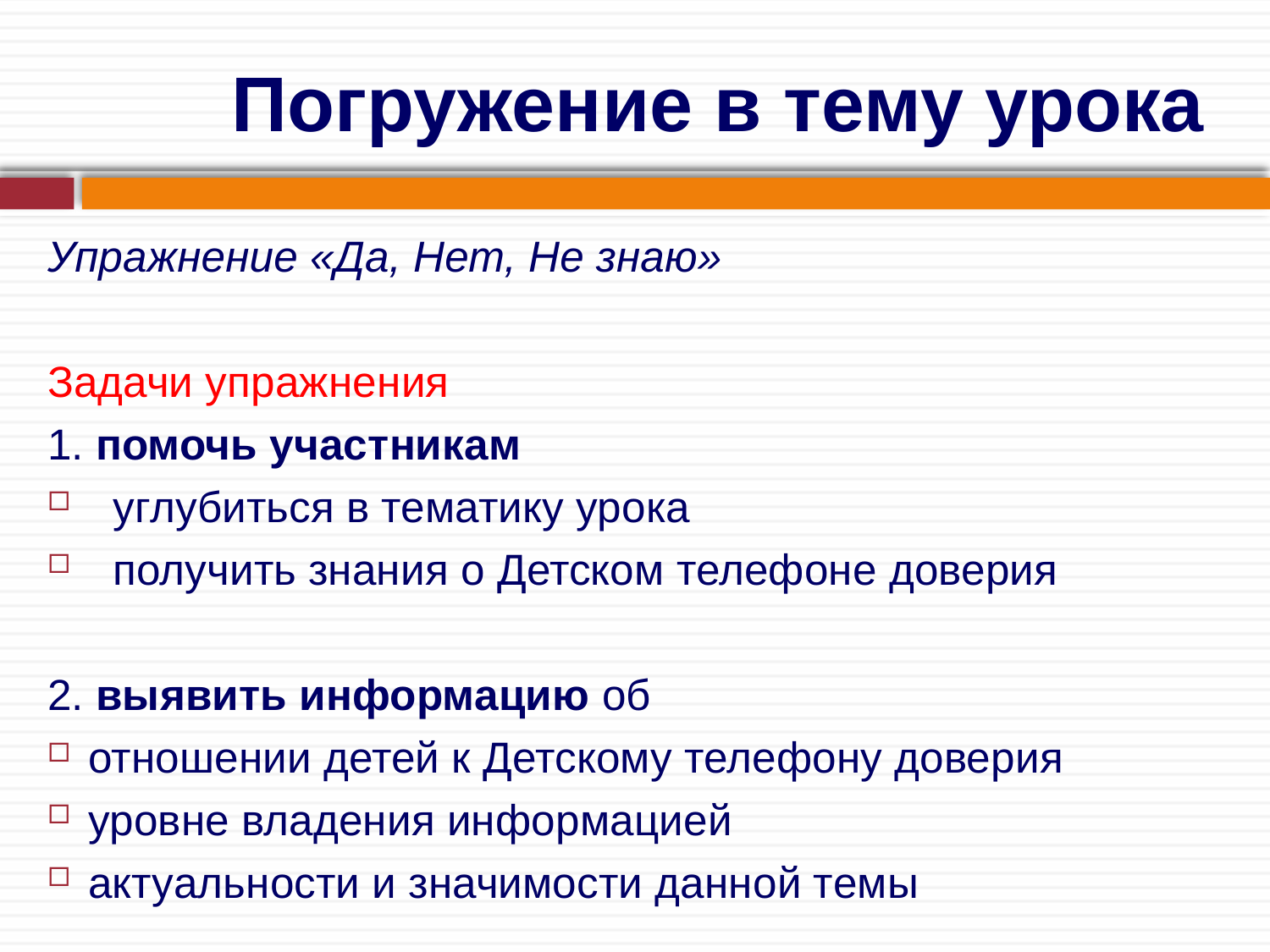

# Погружение в тему урока
Упражнение «Да, Нет, Не знаю»

Задачи упражнения
1. помочь участникам
углубиться в тематику урока
получить знания о Детском телефоне доверия

2. выявить информацию об
отношении детей к Детскому телефону доверия
уровне владения информацией
актуальности и значимости данной темы